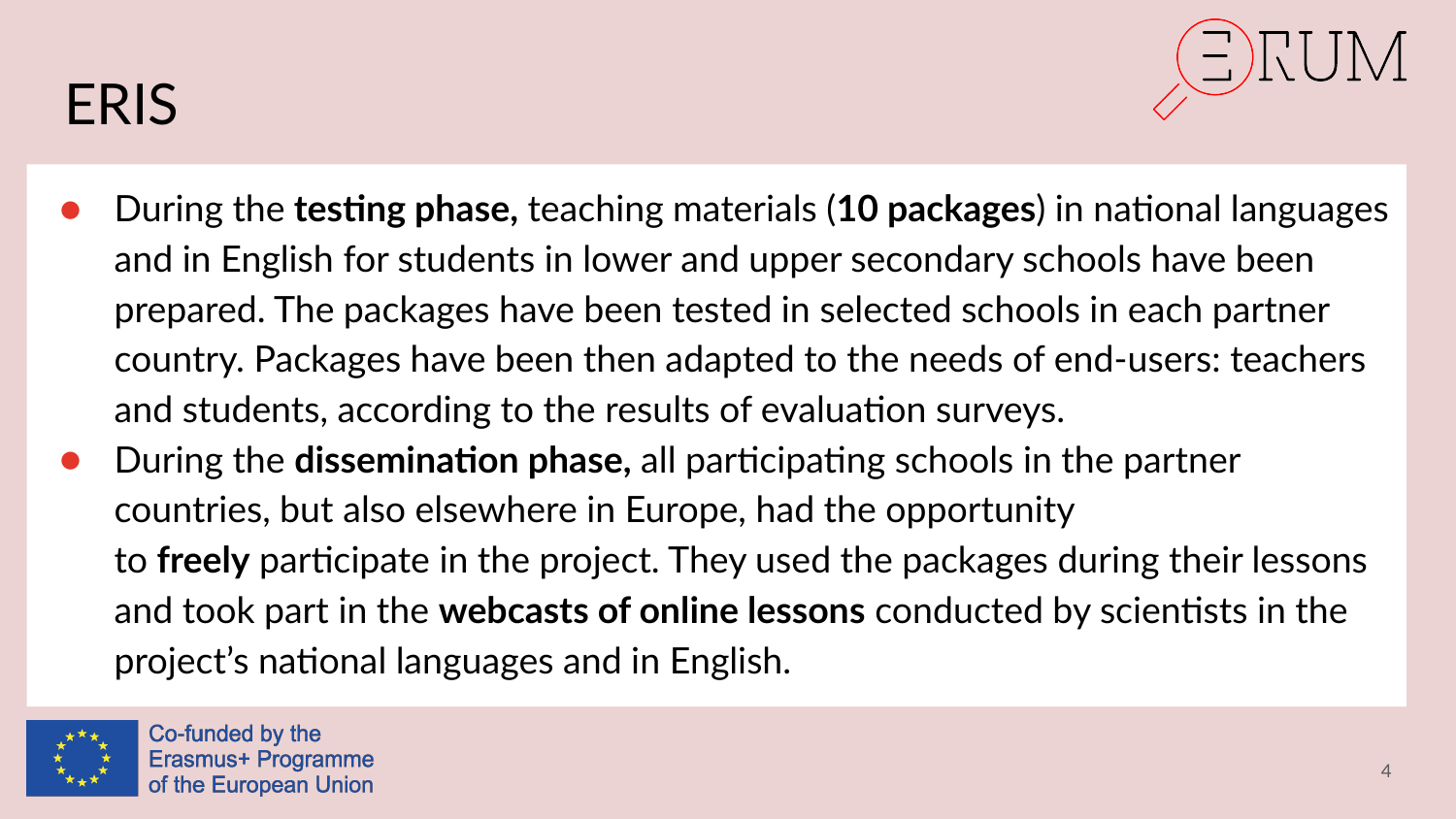

# ERIS
During the testing phase, teaching materials (10 packages) in national languages and in English for students in lower and upper secondary schools have been prepared. The packages have been tested in selected schools in each partner country. Packages have been then adapted to the needs of end-users: teachers and students, according to the results of evaluation surveys.
During the dissemination phase, all participating schools in the partner countries, but also elsewhere in Europe, had the opportunity to freely participate in the project. They used the packages during their lessons and took part in the webcasts of online lessons conducted by scientists in the project’s national languages and in English.

4